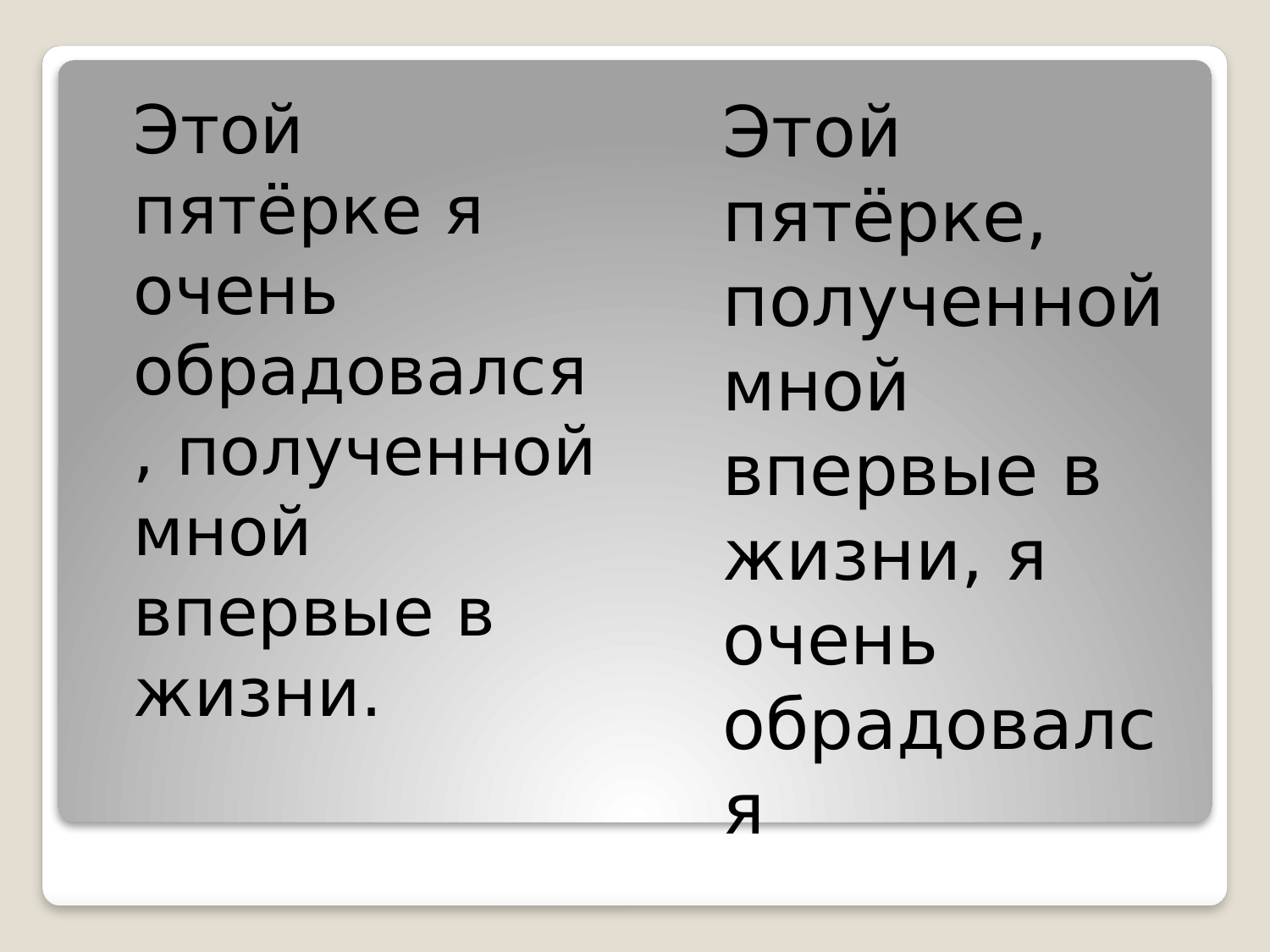

Этой пятёрке я очень обрадовался, полученной мной впервые в жизни.
	Этой пятёрке, полученной мной впервые в жизни, я очень обрадовался

#